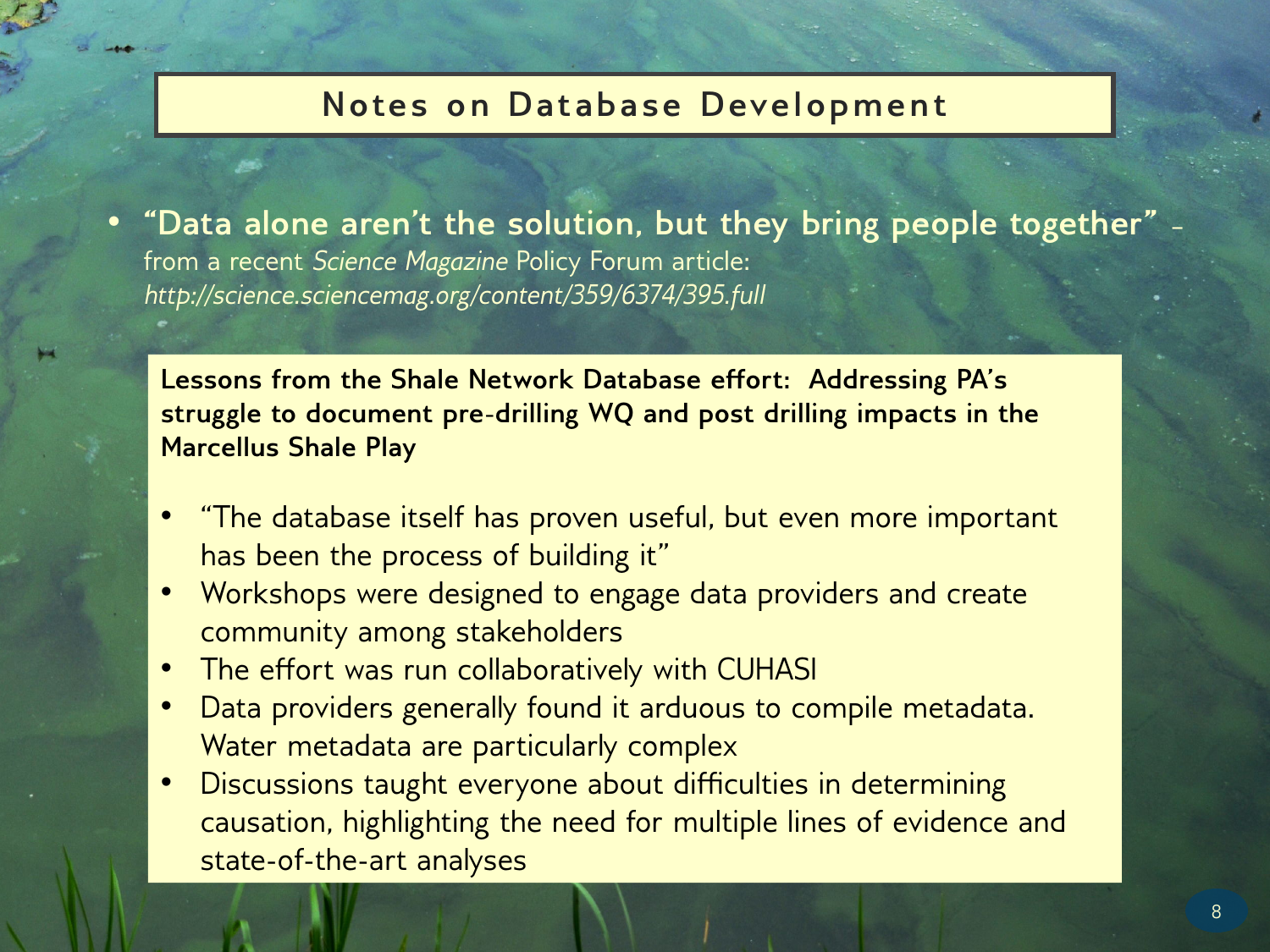

# Notes on Database Development
“Data alone aren’t the solution, but they bring people together” – from a recent Science Magazine Policy Forum article: http://science.sciencemag.org/content/359/6374/395.full
Lessons from the Shale Network Database effort:  Addressing PA’s struggle to document pre-drilling WQ and post drilling impacts in the Marcellus Shale Play

“The database itself has proven useful, but even more important has been the process of building it”
Workshops were designed to engage data providers and create community among stakeholders
The effort was run collaboratively with CUHASI
Data providers generally found it arduous to compile metadata. Water metadata are particularly complex
Discussions taught everyone about difficulties in determining causation, highlighting the need for multiple lines of evidence and state-of-the-art analyses
8